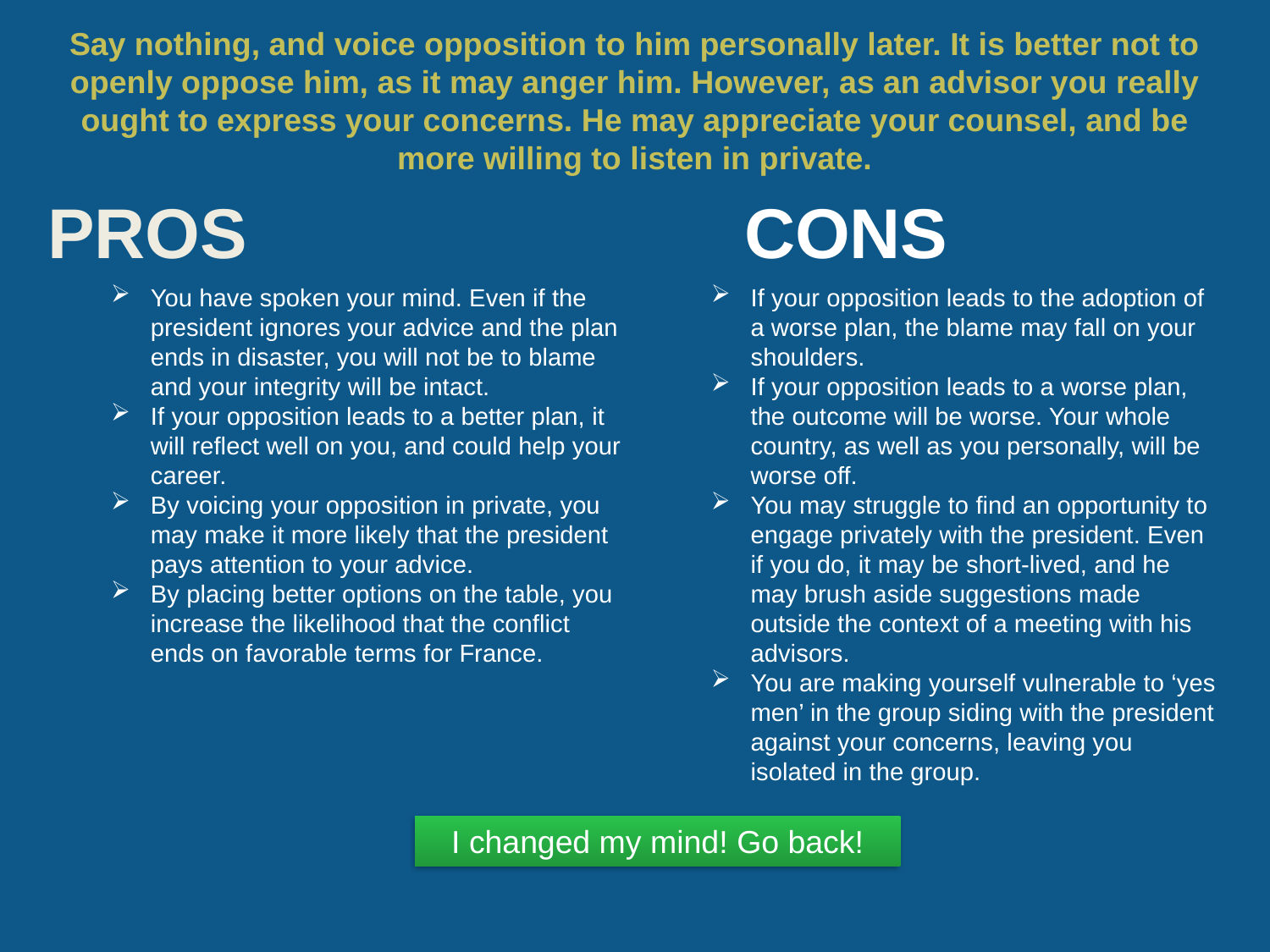

# Say nothing, and voice opposition to him personally later. It is better not to openly oppose him, as it may anger him. However, as an advisor you really ought to express your concerns. He may appreciate your counsel, and be more willing to listen in private.
You have spoken your mind. Even if the president ignores your advice and the plan ends in disaster, you will not be to blame and your integrity will be intact.
If your opposition leads to a better plan, it will reflect well on you, and could help your career.
By voicing your opposition in private, you may make it more likely that the president pays attention to your advice.
By placing better options on the table, you increase the likelihood that the conflict ends on favorable terms for France.
If your opposition leads to the adoption of a worse plan, the blame may fall on your shoulders.
If your opposition leads to a worse plan, the outcome will be worse. Your whole country, as well as you personally, will be worse off.
You may struggle to find an opportunity to engage privately with the president. Even if you do, it may be short-lived, and he may brush aside suggestions made outside the context of a meeting with his advisors.
You are making yourself vulnerable to ‘yes men’ in the group siding with the president against your concerns, leaving you isolated in the group.